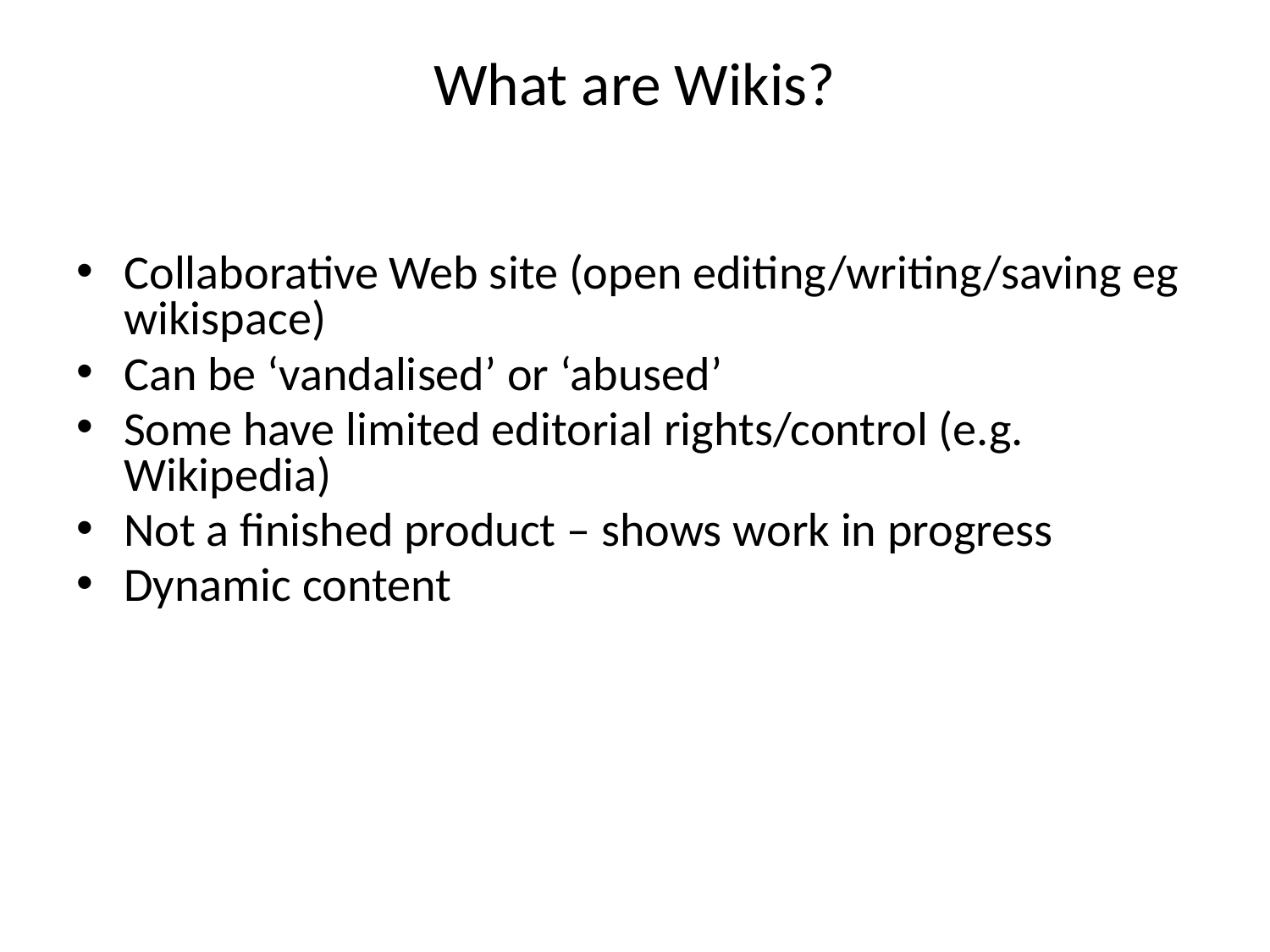

# What are Wikis?

Collaborative Web site (open editing/writing/saving eg wikispace)
Can be ‘vandalised’ or ‘abused’
Some have limited editorial rights/control (e.g. Wikipedia)
Not a finished product – shows work in progress
Dynamic content